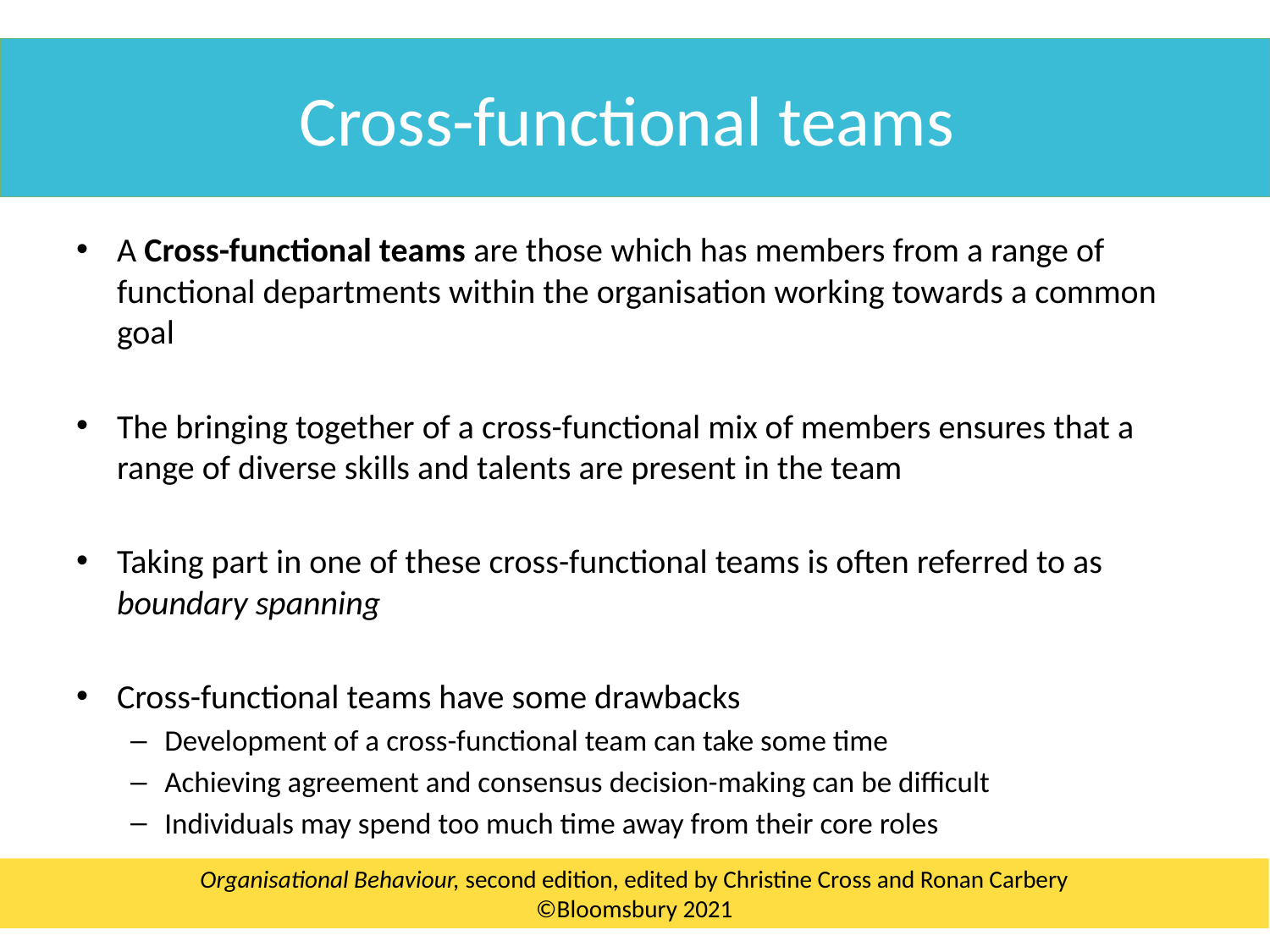

Cross-functional teams
A Cross-functional teams are those which has members from a range of functional departments within the organisation working towards a common goal

The bringing together of a cross-functional mix of members ensures that a range of diverse skills and talents are present in the team

Taking part in one of these cross-functional teams is often referred to as boundary spanning

Cross-functional teams have some drawbacks
Development of a cross-functional team can take some time
Achieving agreement and consensus decision-making can be difficult
Individuals may spend too much time away from their core roles